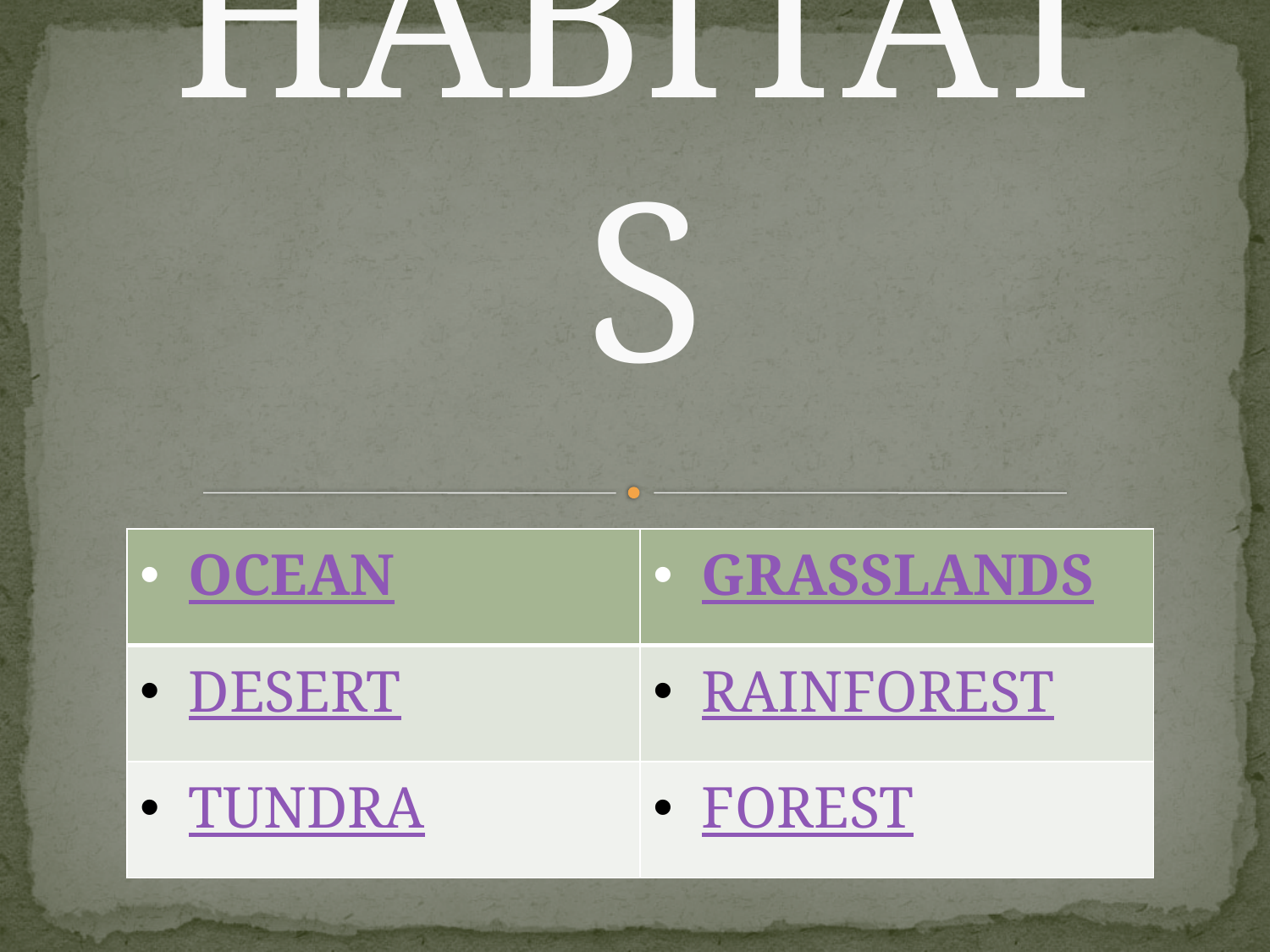

# HABITATS
| OCEAN | GRASSLANDS |
| --- | --- |
| DESERT | RAINFOREST |
| TUNDRA | FOREST |